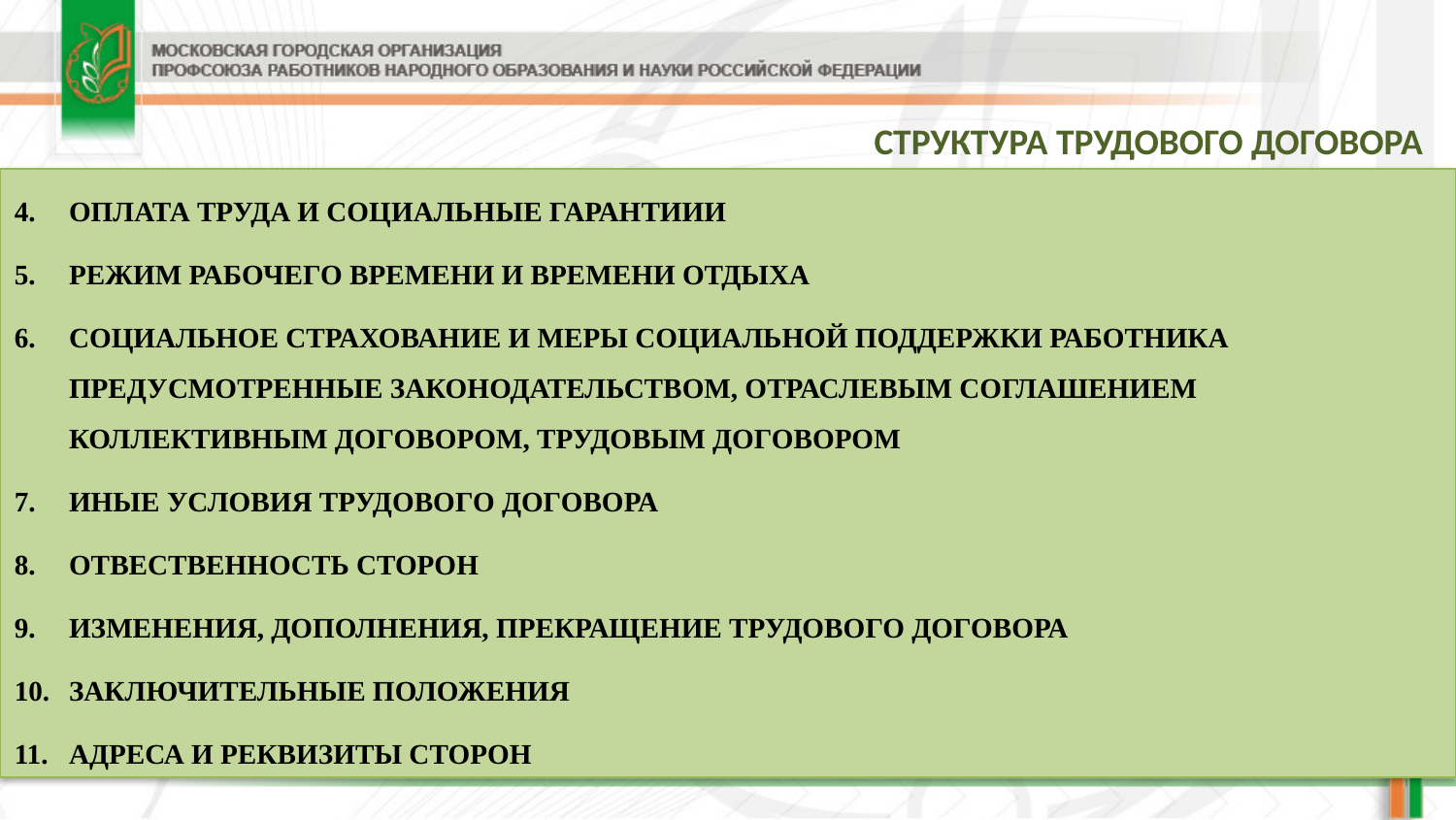

СТРУКТУРА ТРУДОВОГО ДОГОВОРА
ОПЛАТА ТРУДА И СОЦИАЛЬНЫЕ ГАРАНТИИИ
РЕЖИМ РАБОЧЕГО ВРЕМЕНИ И ВРЕМЕНИ ОТДЫХА
СОЦИАЛЬНОЕ СТРАХОВАНИЕ И МЕРЫ СОЦИАЛЬНОЙ ПОДДЕРЖКИ РАБОТНИКА  ПРЕДУСМОТРЕННЫЕ ЗАКОНОДАТЕЛЬСТВОМ, ОТРАСЛЕВЫМ СОГЛАШЕНИЕМ КОЛЛЕКТИВНЫМ ДОГОВОРОМ, ТРУДОВЫМ ДОГОВОРОМ
ИНЫЕ УСЛОВИЯ ТРУДОВОГО ДОГОВОРА
ОТВЕСТВЕННОСТЬ СТОРОН
ИЗМЕНЕНИЯ, ДОПОЛНЕНИЯ, ПРЕКРАЩЕНИЕ ТРУДОВОГО ДОГОВОРА
ЗАКЛЮЧИТЕЛЬНЫЕ ПОЛОЖЕНИЯ
АДРЕСА И РЕКВИЗИТЫ СТОРОН